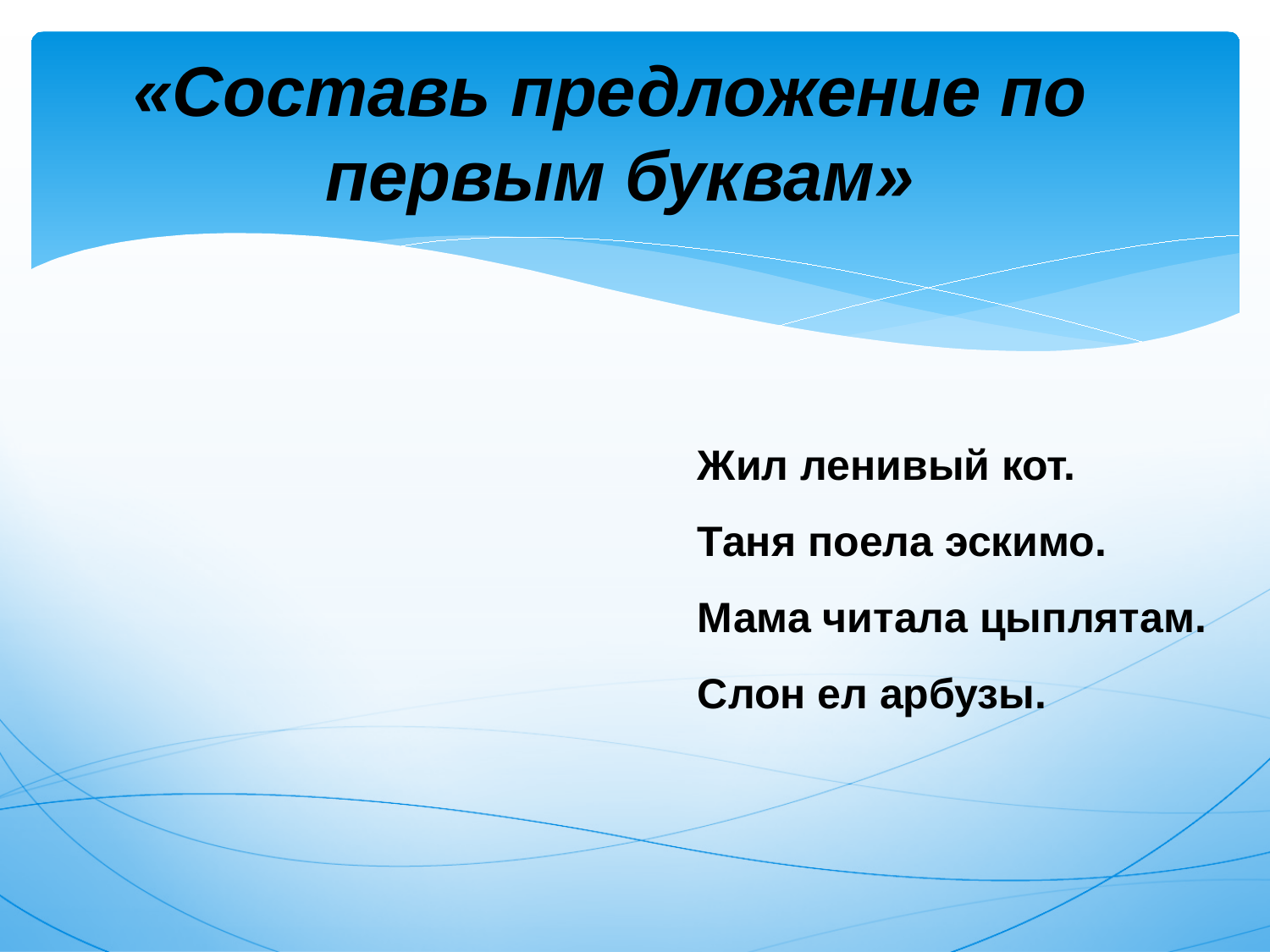

«Составь предложение по
первым буквам»

Жил ленивый кот.
Таня поела эскимо.
Мама читала цыплятам.
Слон ел арбузы.